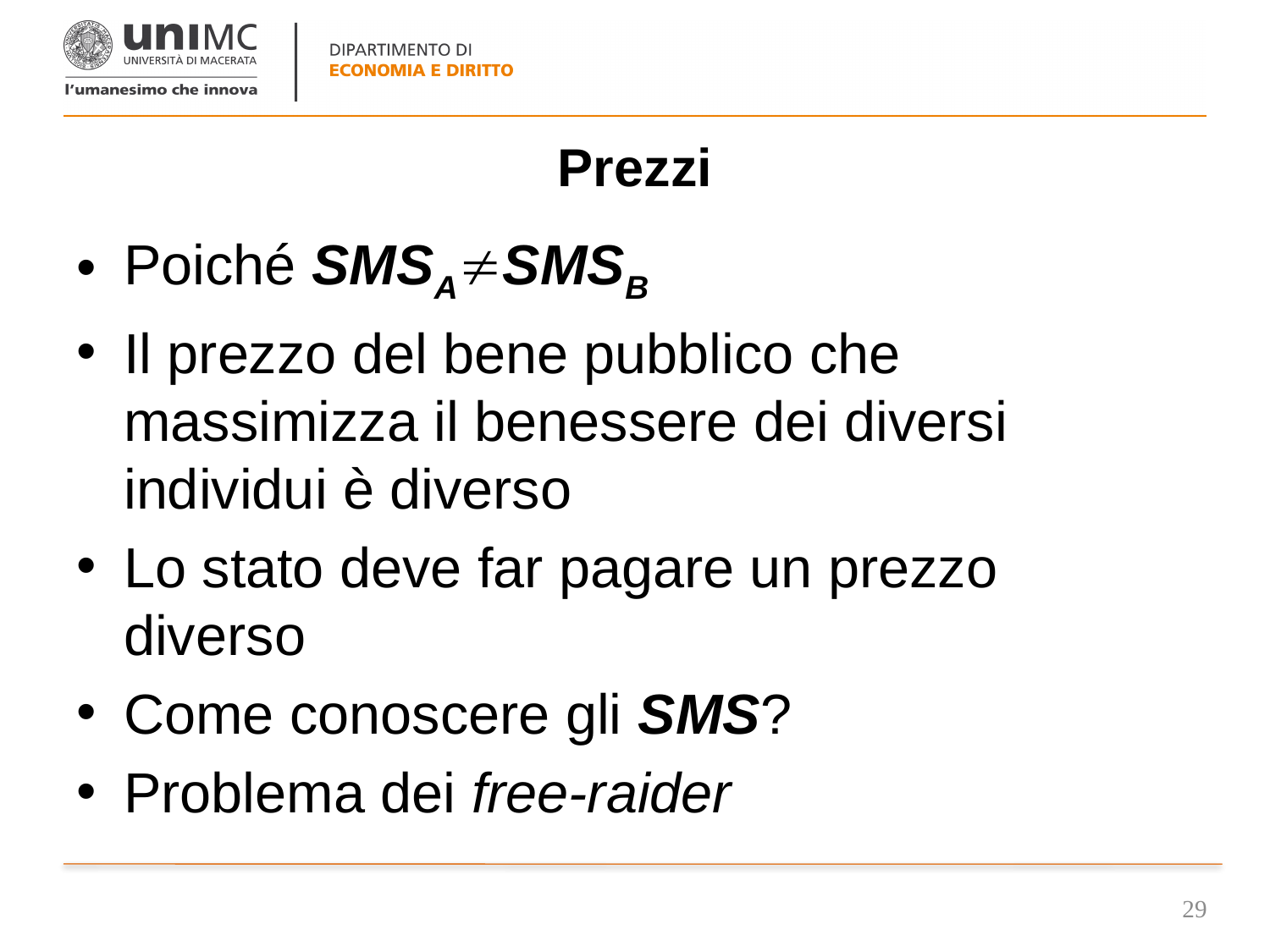

# Prezzi
Poiché SMSA≠SMSB
Il prezzo del bene pubblico che massimizza il benessere dei diversi individui è diverso
Lo stato deve far pagare un prezzo diverso
Come conoscere gli SMS?
Problema dei free-raider
29